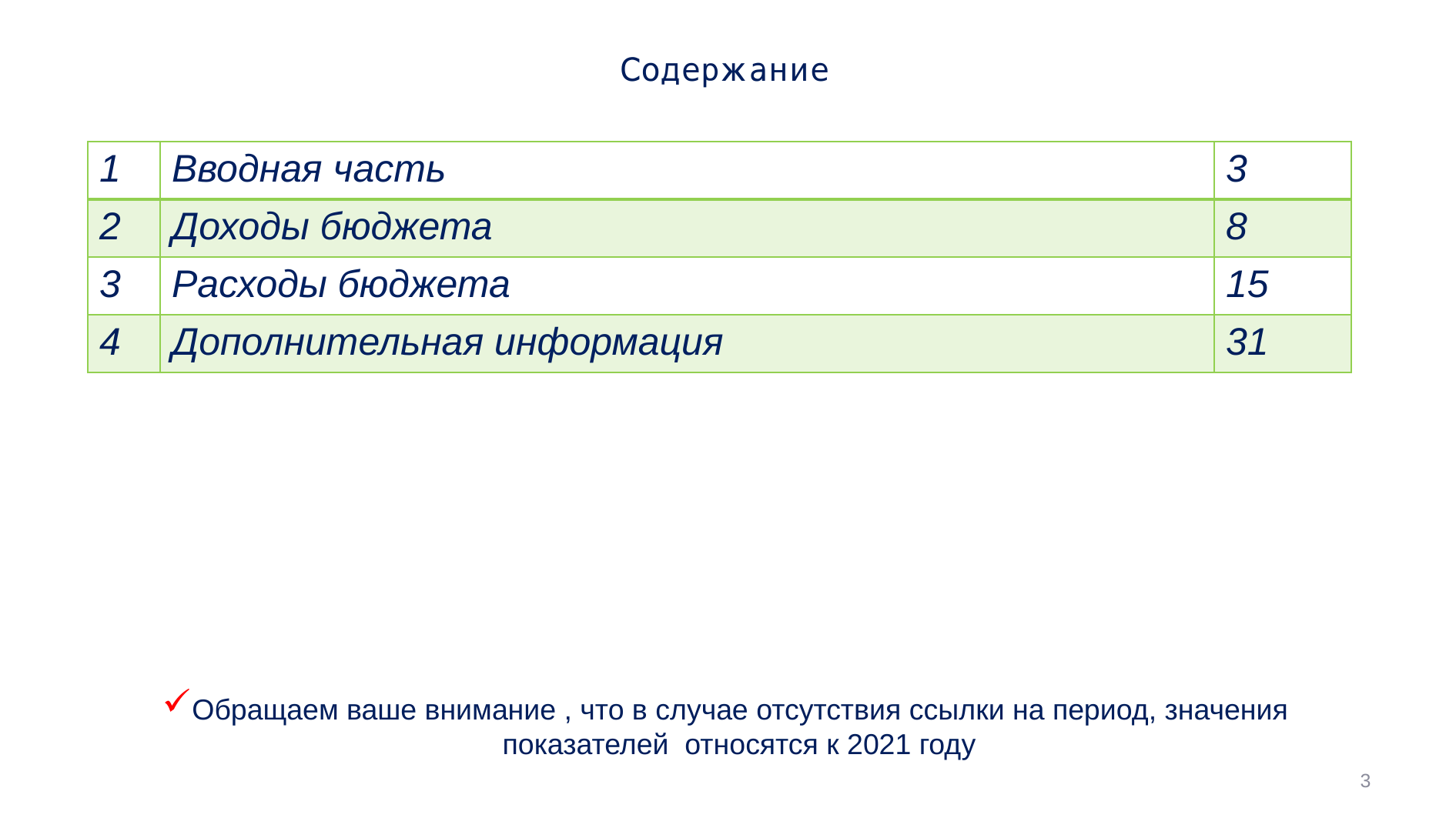

Содержание
| 1 | Вводная часть | 3 |
| --- | --- | --- |
| 2 | Доходы бюджета | 8 |
| 3 | Расходы бюджета | 15 |
| 4 | Дополнительная информация | 31 |
Обращаем ваше внимание , что в случае отсутствия ссылки на период, значения показателей  относятся к 2021 году
3